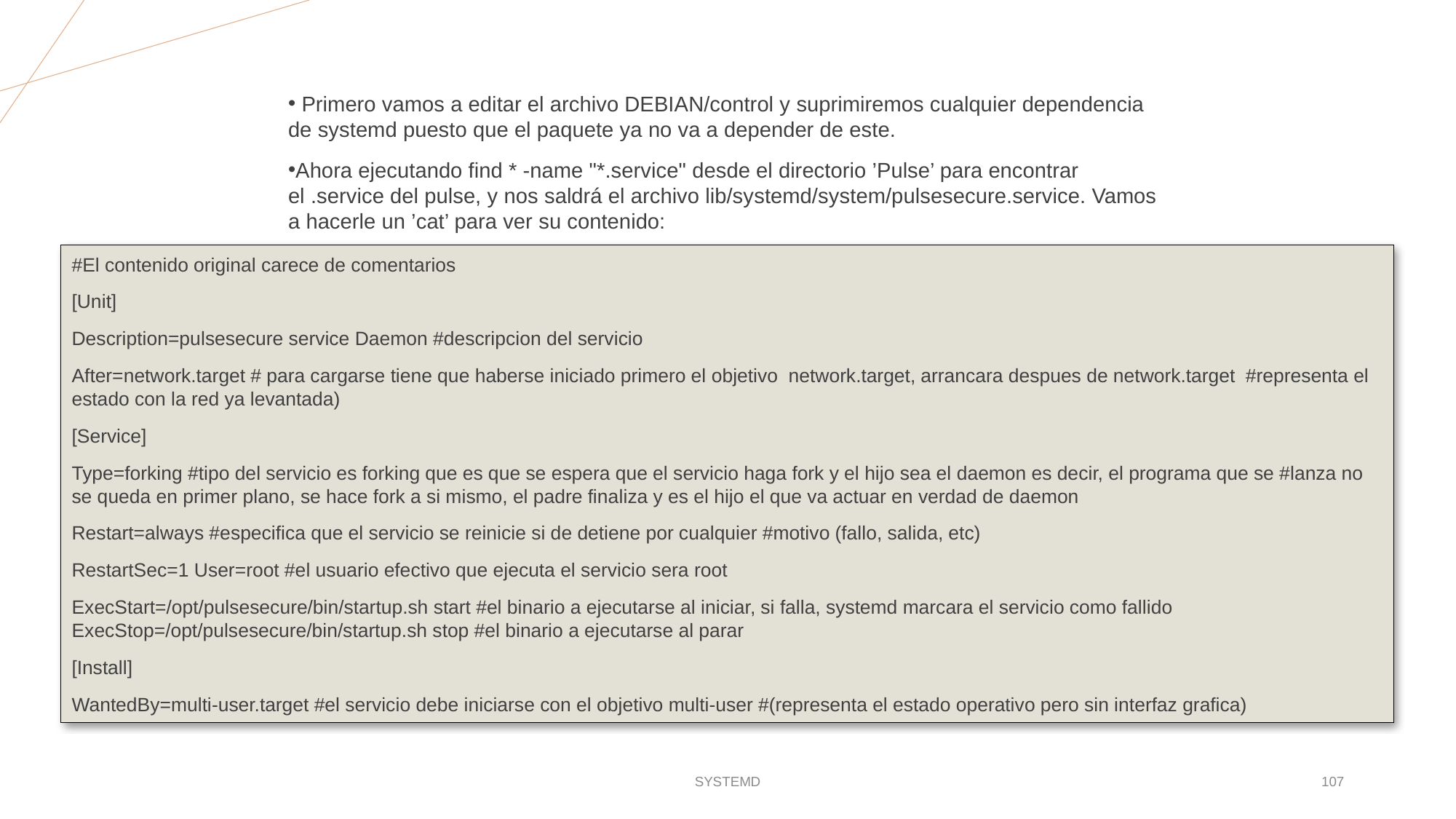

Primero vamos a editar el archivo DEBIAN/control y suprimiremos cualquier dependencia de systemd puesto que el paquete ya no va a depender de este.
Ahora ejecutando find * -name "*.service" desde el directorio ’Pulse’ para encontrar el .service del pulse, y nos saldrá el archivo lib/systemd/system/pulsesecure.service. Vamos a hacerle un ’cat’ para ver su contenido:

#El contenido original carece de comentarios
[Unit]
Description=pulsesecure service Daemon #descripcion del servicio
After=network.target # para cargarse tiene que haberse iniciado primero el objetivo  network.target, arrancara despues de network.target  #representa el estado con la red ya levantada)
[Service]
Type=forking #tipo del servicio es forking que es que se espera que el servicio haga fork y el hijo sea el daemon es decir, el programa que se #lanza no se queda en primer plano, se hace fork a si mismo, el padre finaliza y es el hijo el que va actuar en verdad de daemon
Restart=always #especifica que el servicio se reinicie si de detiene por cualquier #motivo (fallo, salida, etc)
RestartSec=1 User=root #el usuario efectivo que ejecuta el servicio sera root
ExecStart=/opt/pulsesecure/bin/startup.sh start #el binario a ejecutarse al iniciar, si falla, systemd marcara el servicio como fallido ExecStop=/opt/pulsesecure/bin/startup.sh stop #el binario a ejecutarse al parar
[Install]
WantedBy=multi-user.target #el servicio debe iniciarse con el objetivo multi-user #(representa el estado operativo pero sin interfaz grafica)
SYSTEMD
107